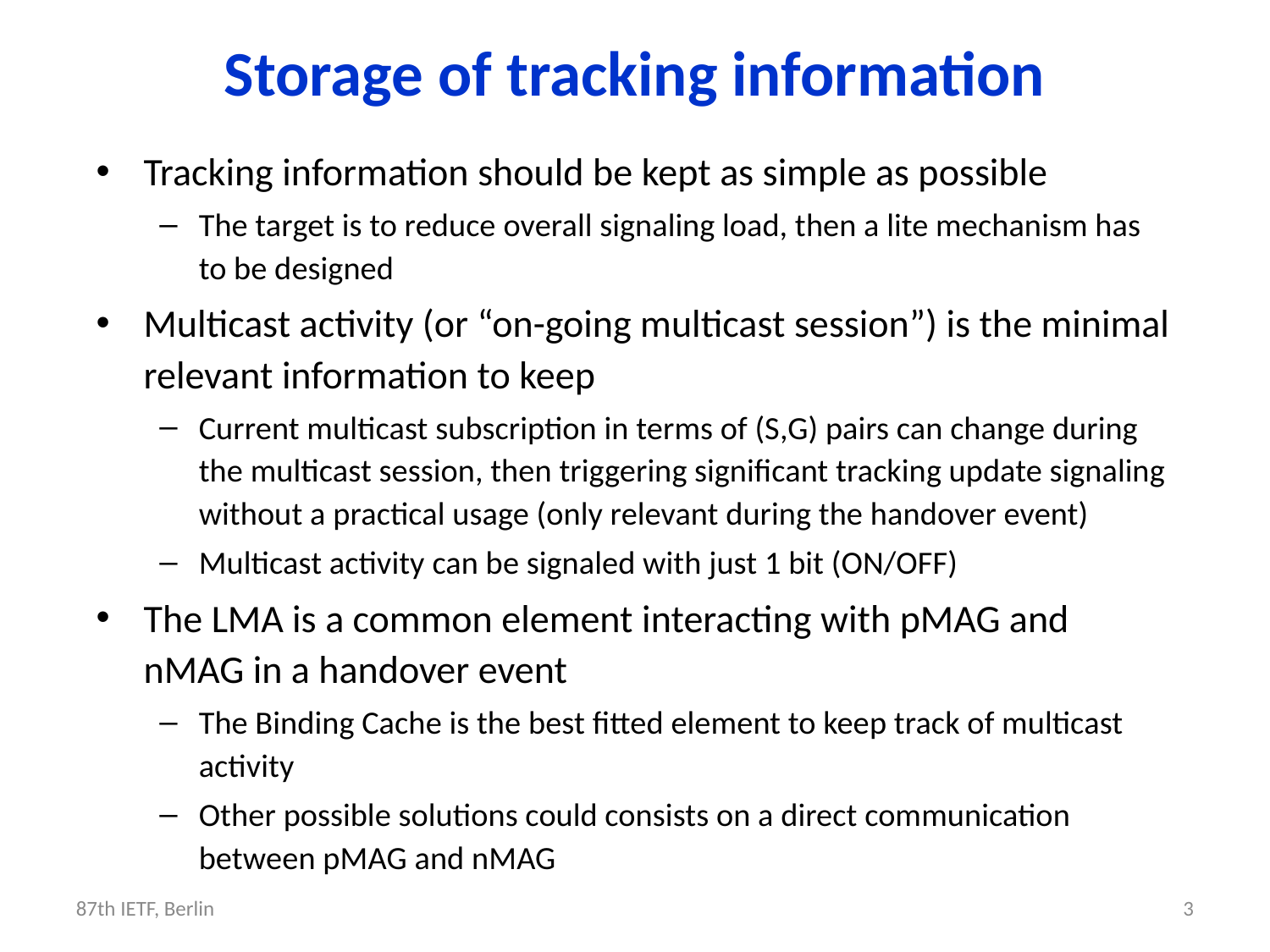

Storage of tracking information
Tracking information should be kept as simple as possible
The target is to reduce overall signaling load, then a lite mechanism has to be designed
Multicast activity (or “on-going multicast session”) is the minimal relevant information to keep
Current multicast subscription in terms of (S,G) pairs can change during the multicast session, then triggering significant tracking update signaling without a practical usage (only relevant during the handover event)
Multicast activity can be signaled with just 1 bit (ON/OFF)
The LMA is a common element interacting with pMAG and nMAG in a handover event
The Binding Cache is the best fitted element to keep track of multicast activity
Other possible solutions could consists on a direct communication between pMAG and nMAG

87th IETF, Berlin
3